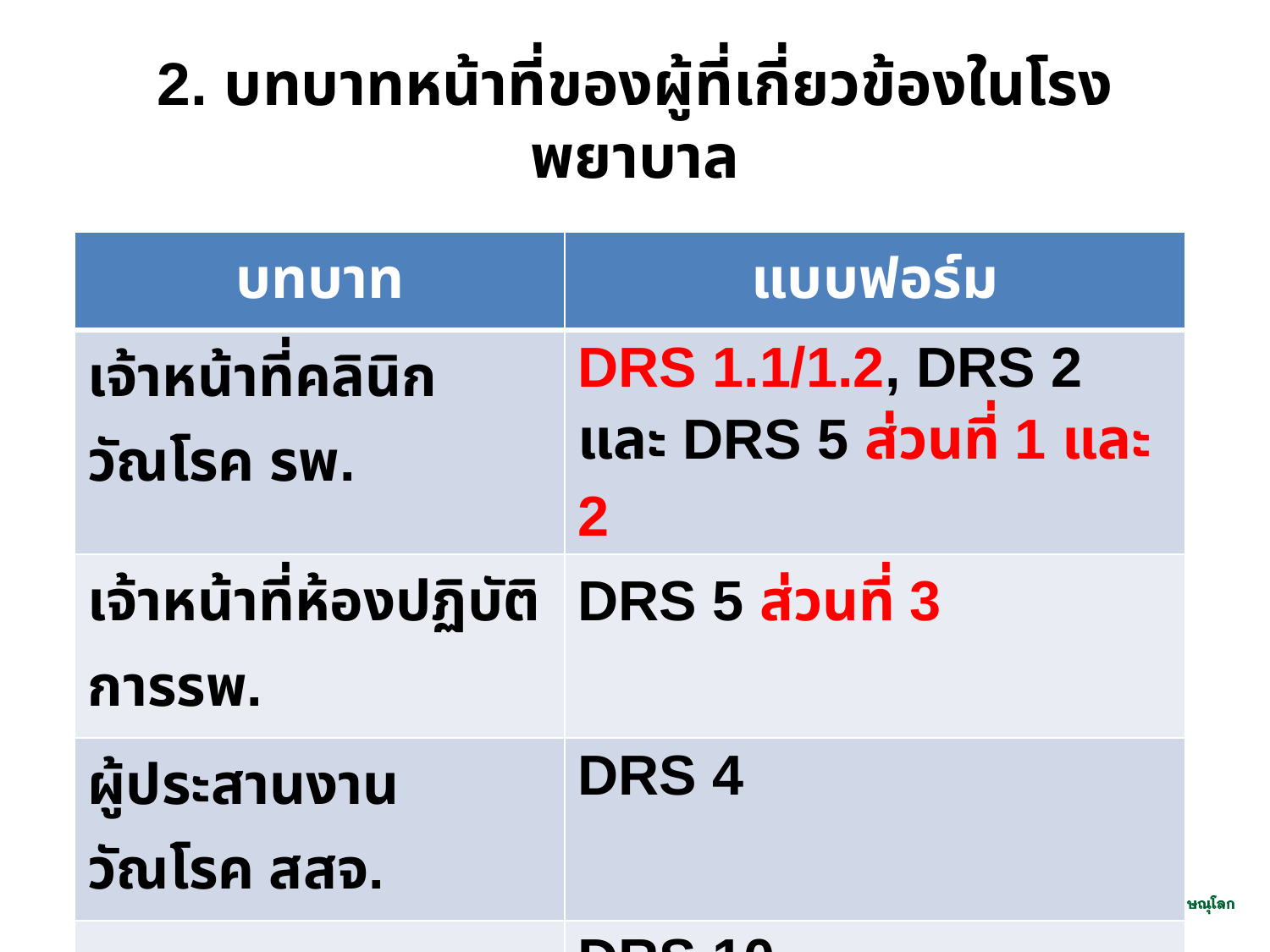

# 2. บทบาทหน้าที่ของผู้ที่เกี่ยวข้องในโรงพยาบาล
| บทบาท | แบบฟอร์ม |
| --- | --- |
| เจ้าหน้าที่คลินิกวัณโรค รพ. | DRS 1.1/1.2, DRS 2 และ DRS 5 ส่วนที่ 1 และ 2 |
| เจ้าหน้าที่ห้องปฏิบัติการรพ. | DRS 5 ส่วนที่ 3 |
| ผู้ประสานงานวัณโรค สสจ. | DRS 4 |
| สคร. | DRS 10 |